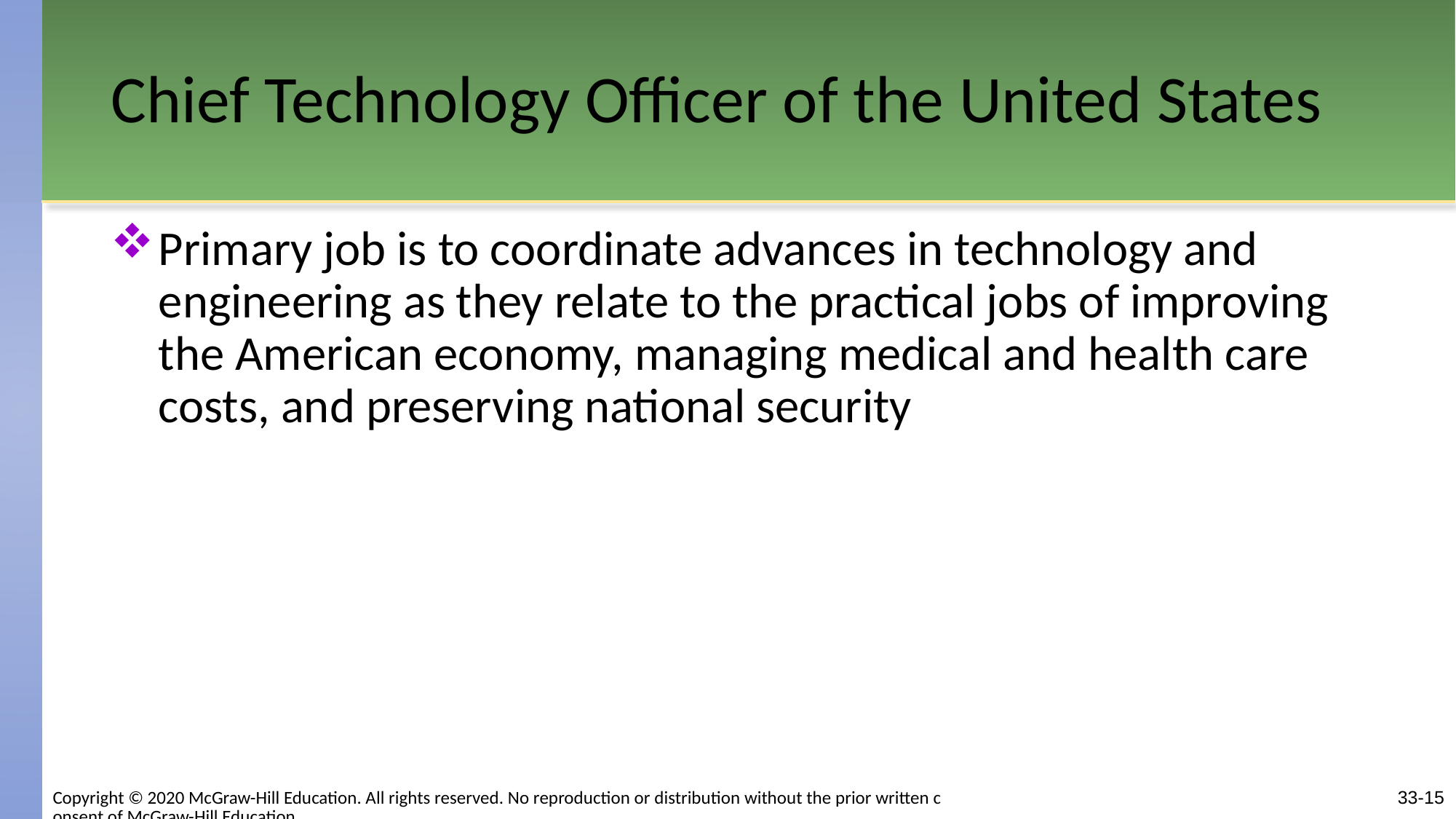

# Chief Technology Officer of the United States
Primary job is to coordinate advances in technology and engineering as they relate to the practical jobs of improving the American economy, managing medical and health care costs, and preserving national security
Copyright © 2020 McGraw-Hill Education. All rights reserved. No reproduction or distribution without the prior written consent of McGraw-Hill Education.
33-15